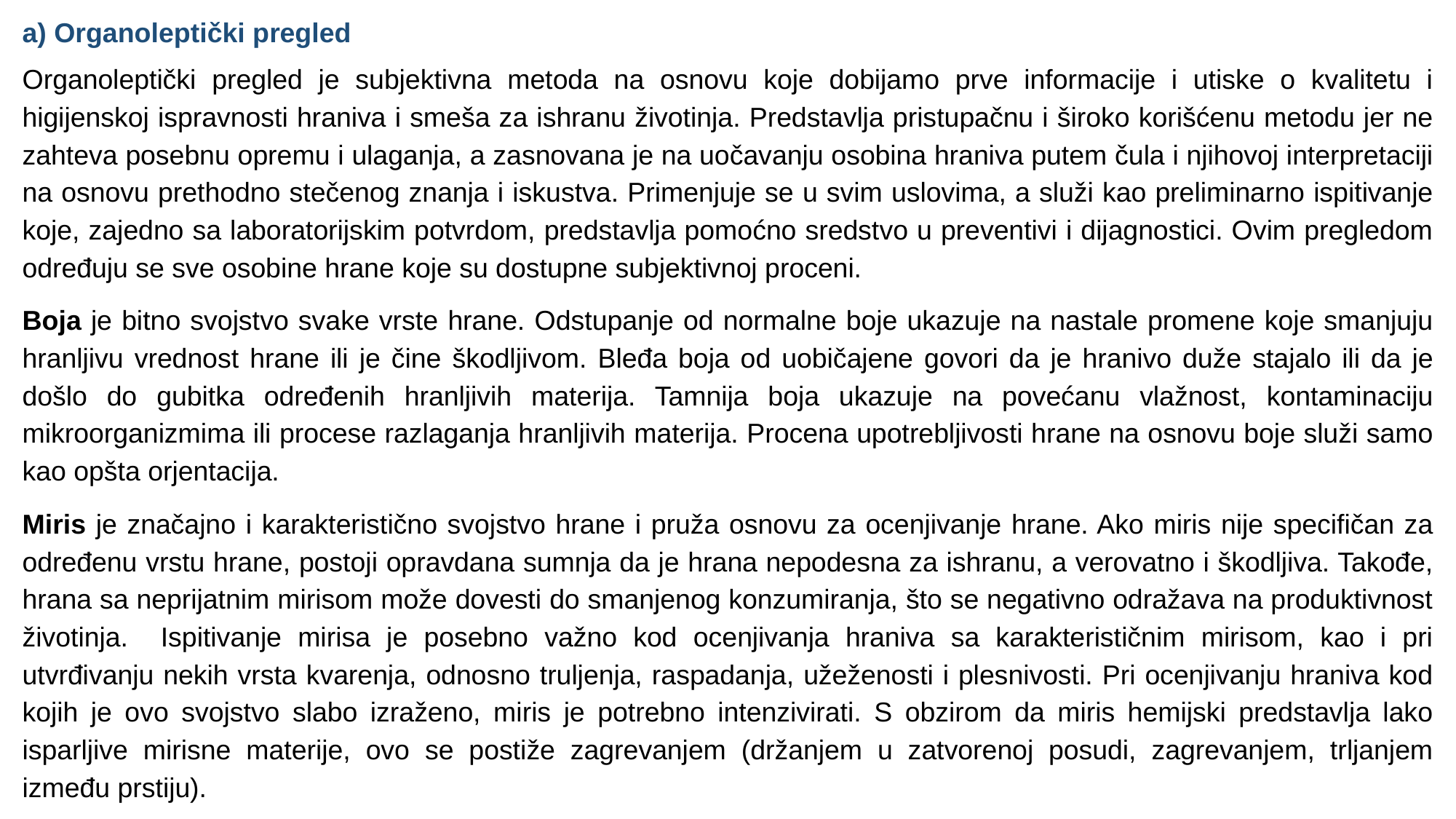

a) Organoleptički pregled
Organoleptički pregled je subjektivna metoda na osnovu koje dobijamo prve informacije i utiske o kvalitetu i higijenskoj ispravnosti hraniva i smeša za ishranu životinja. Predstavlja pristupačnu i široko korišćenu metodu jer ne zahteva posebnu opremu i ulaganja, a zasnovana je na uočavanju osobina hraniva putem čula i njihovoj interpretaciji na osnovu prethodno stečenog znanja i iskustva. Primenjuje se u svim uslovima, a služi kao preliminarno ispitivanje koje, zajedno sa laboratorijskim potvrdom, predstavlja pomoćno sredstvo u preventivi i dijagnostici. Ovim pregledom određuju se sve osobine hrane koje su dostupne subjektivnoj proceni.
Boja je bitno svojstvo svake vrste hrane. Odstupanje od normalne boje ukazuje na nastale promene koje smanjuju hranljivu vrednost hrane ili je čine škodljivom. Bleđa boja od uobičajene govori da je hranivo duže stajalo ili da je došlo do gubitka određenih hranljivih materija. Tamnija boja ukazuje na povećanu vlažnost, kontaminaciju mikroorganizmima ili procese razlaganja hranljivih materija. Procena upotrebljivosti hrane na osnovu boje služi samo kao opšta orjentacija.
Miris je značajno i karakteristično svojstvo hrane i pruža osnovu za ocenjivanje hrane. Ako miris nije specifičan za određenu vrstu hrane, postoji opravdana sumnja da je hrana nepodesna za ishranu, a verovatno i škodljiva. Takođe, hrana sa neprijatnim mirisom može dovesti do smanjenog konzumiranja, što se negativno odražava na produktivnost životinja.  Ispitivanje mirisa je posebno važno kod ocenjivanja hraniva sa karakterističnim mirisom, kao i pri utvrđivanju nekih vrsta kvarenja, odnosno truljenja, raspadanja, užeženosti i plesnivosti. Pri ocenjivanju hraniva kod kojih je ovo svojstvo slabo izraženo, miris je potrebno intenzivirati. S obzirom da miris hemijski predstavlja lako isparljive mirisne materije, ovo se postiže zagrevanjem (držanjem u zatvorenoj posudi, zagrevanjem, trljanjem između prstiju).